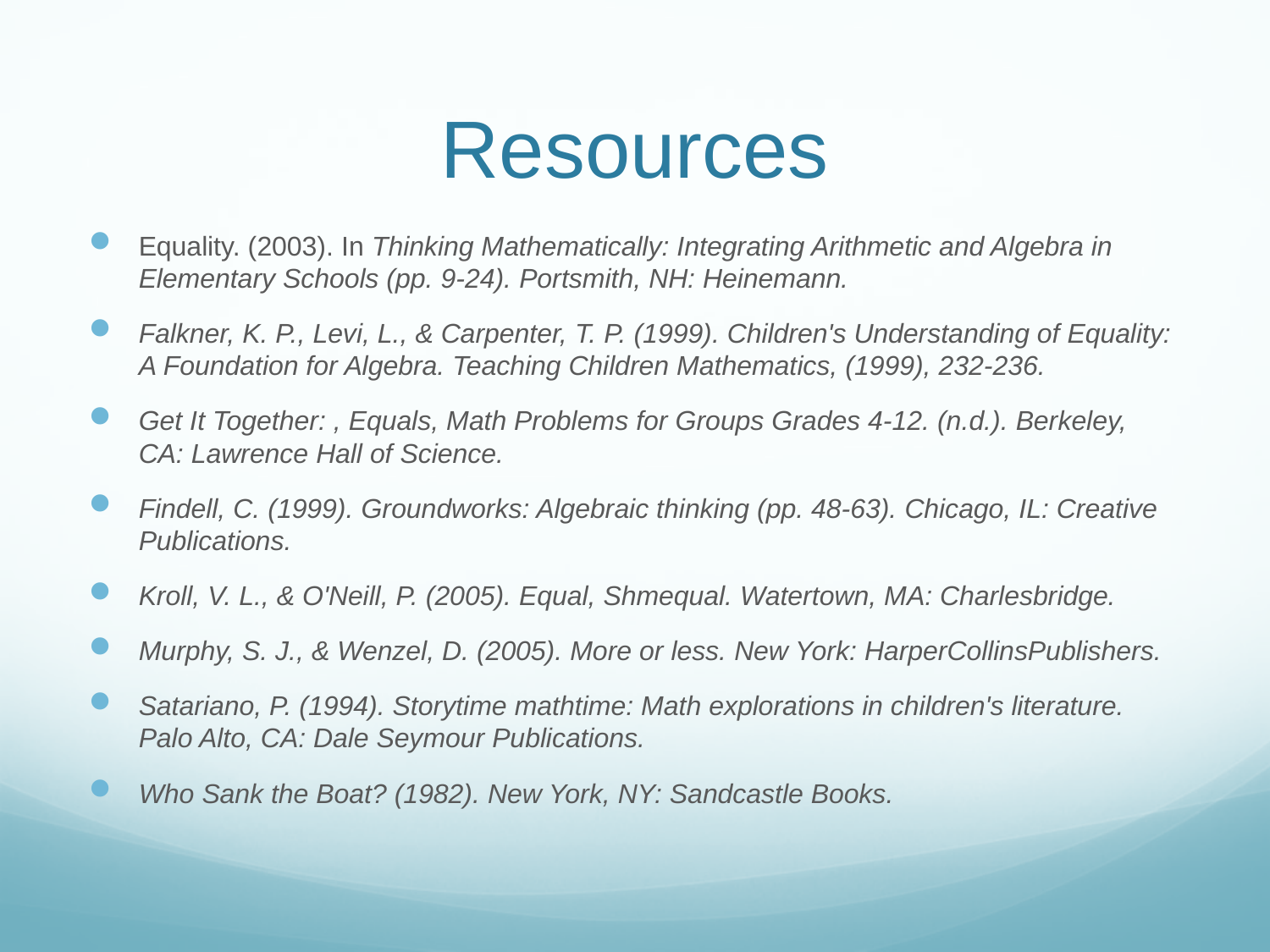

# Resources
Equality. (2003). In Thinking Mathematically: Integrating Arithmetic and Algebra in Elementary Schools (pp. 9-24). Portsmith, NH: Heinemann.
Falkner, K. P., Levi, L., & Carpenter, T. P. (1999). Children's Understanding of Equality: A Foundation for Algebra. Teaching Children Mathematics, (1999), 232-236.
Get It Together: , Equals, Math Problems for Groups Grades 4-12. (n.d.). Berkeley, CA: Lawrence Hall of Science.
Findell, C. (1999). Groundworks: Algebraic thinking (pp. 48-63). Chicago, IL: Creative Publications.
Kroll, V. L., & O'Neill, P. (2005). Equal, Shmequal. Watertown, MA: Charlesbridge.
Murphy, S. J., & Wenzel, D. (2005). More or less. New York: HarperCollinsPublishers.
Satariano, P. (1994). Storytime mathtime: Math explorations in children's literature. Palo Alto, CA: Dale Seymour Publications.
Who Sank the Boat? (1982). New York, NY: Sandcastle Books.